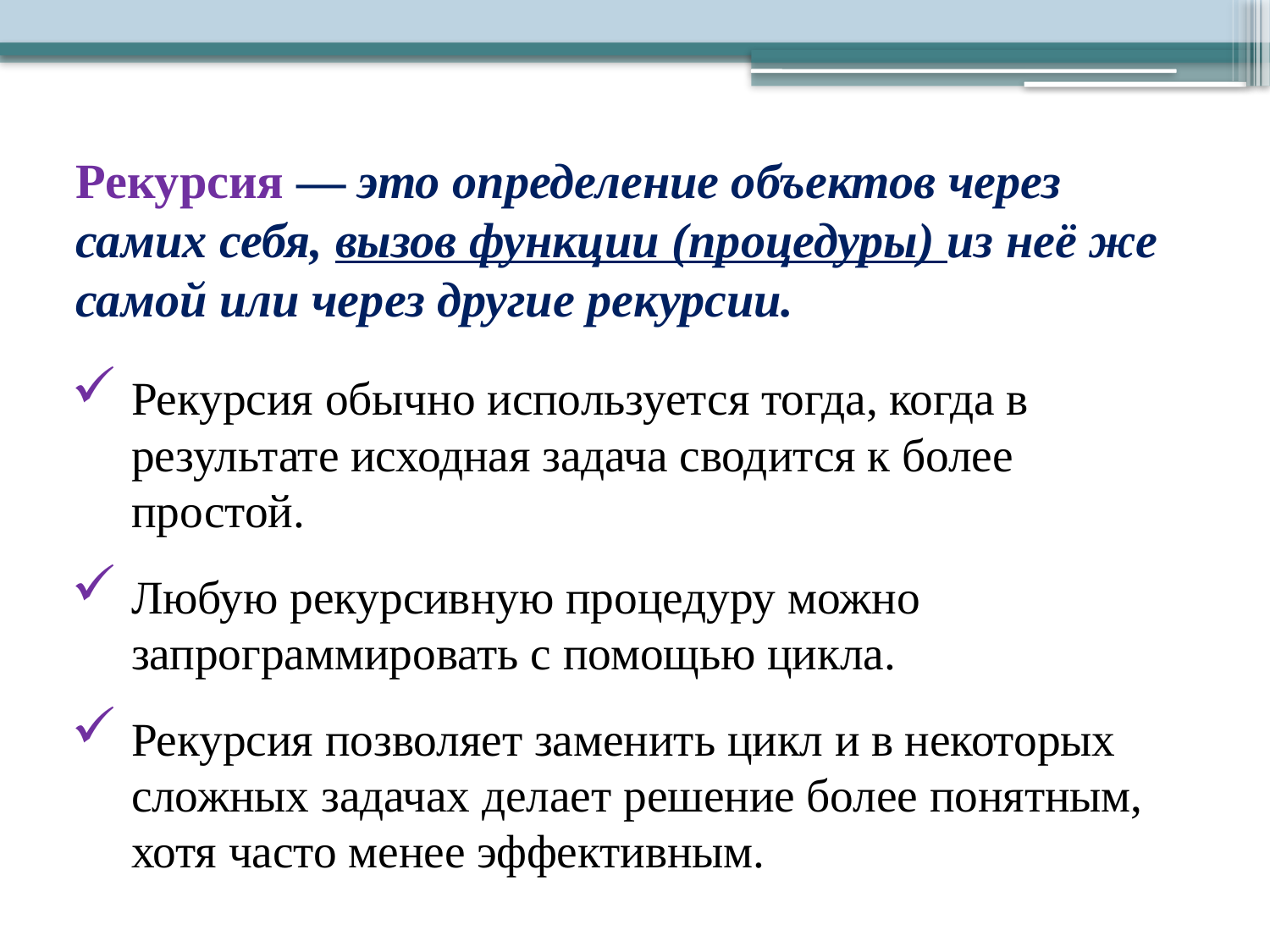

# Рекурсия — это определение объектов через самих себя, вызов функции (процедуры) из неё же самой или через другие рекурсии.

Рекурсия обычно используется тогда, когда в результате исходная задача сводится к более простой.

Любую рекурсивную процедуру можно запрограммировать с помощью цикла.

Рекурсия позволяет заменить цикл и в некоторых сложных задачах делает решение более понятным, хотя часто менее эффективным.